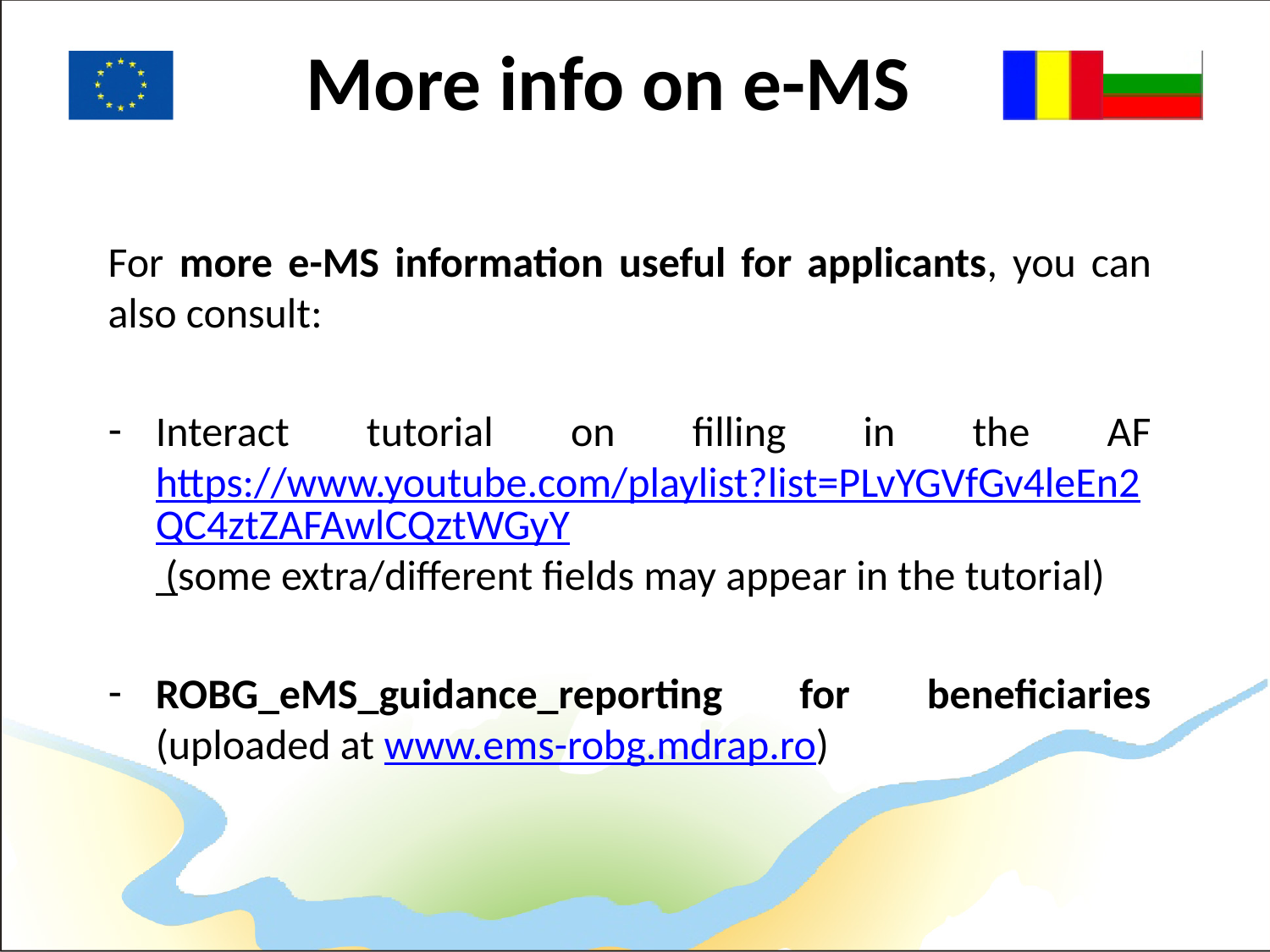

# More info on e-MS

For more e-MS information useful for applicants, you can also consult:

Interact tutorial on filling in the AF https://www.youtube.com/playlist?list=PLvYGVfGv4leEn2QC4ztZAFAwlCQztWGyY (some extra/different fields may appear in the tutorial)

ROBG_eMS_guidance_reporting for beneficiaries (uploaded at www.ems-robg.mdrap.ro)